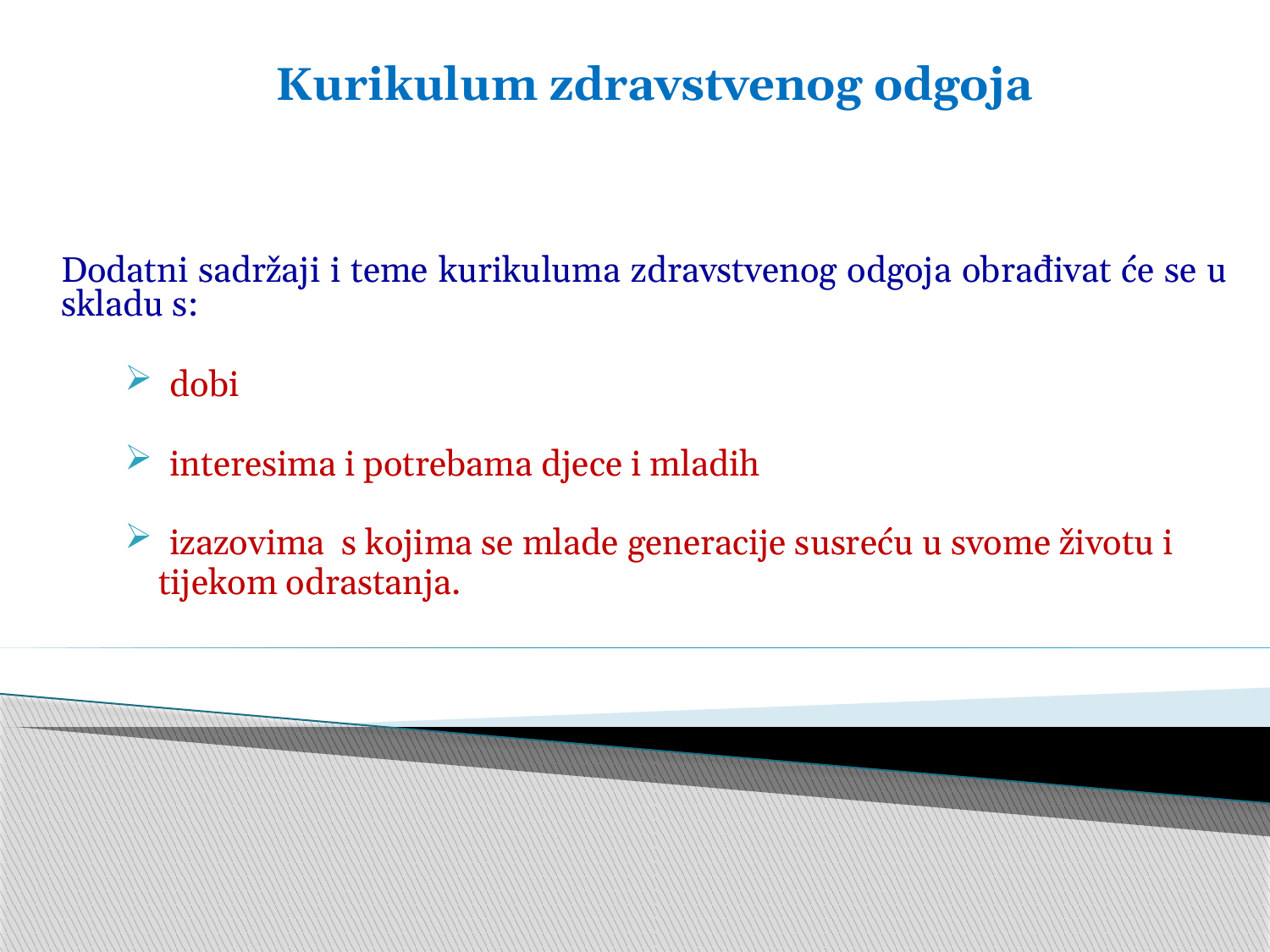

# Kurikulum zdravstvenog odgoja

Dodatni sadržaji i teme kurikuluma zdravstvenog odgoja obrađivat će se u skladu s:

  dobi

  interesima i potrebama djece i mladih

  izazovima  s kojima se mlade generacije susreću u svome životu i
    tijekom odrastanja.